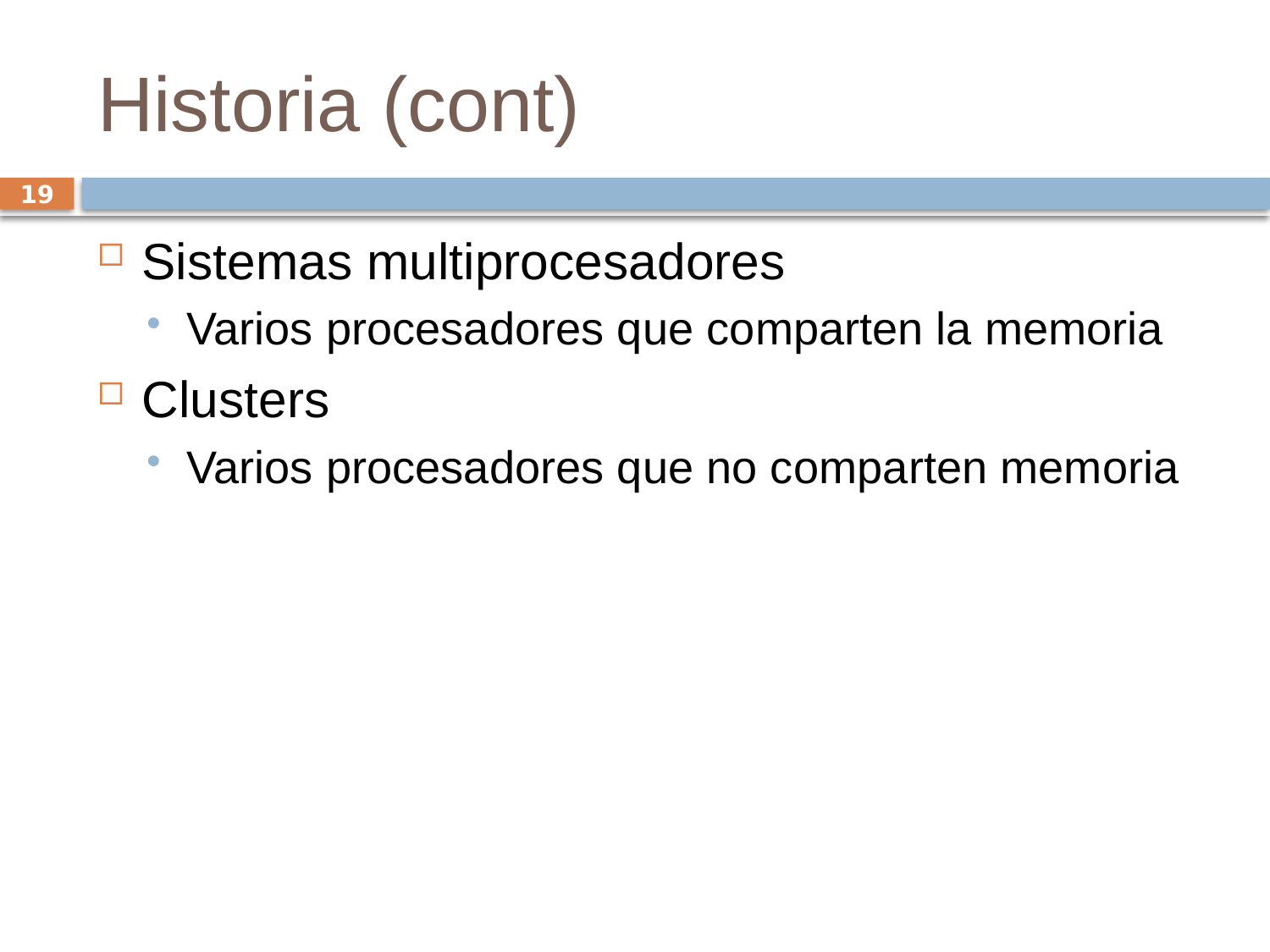

# Historia (cont)
19
Sistemas multiprocesadores
Varios procesadores que comparten la memoria
Clusters
Varios procesadores que no comparten memoria